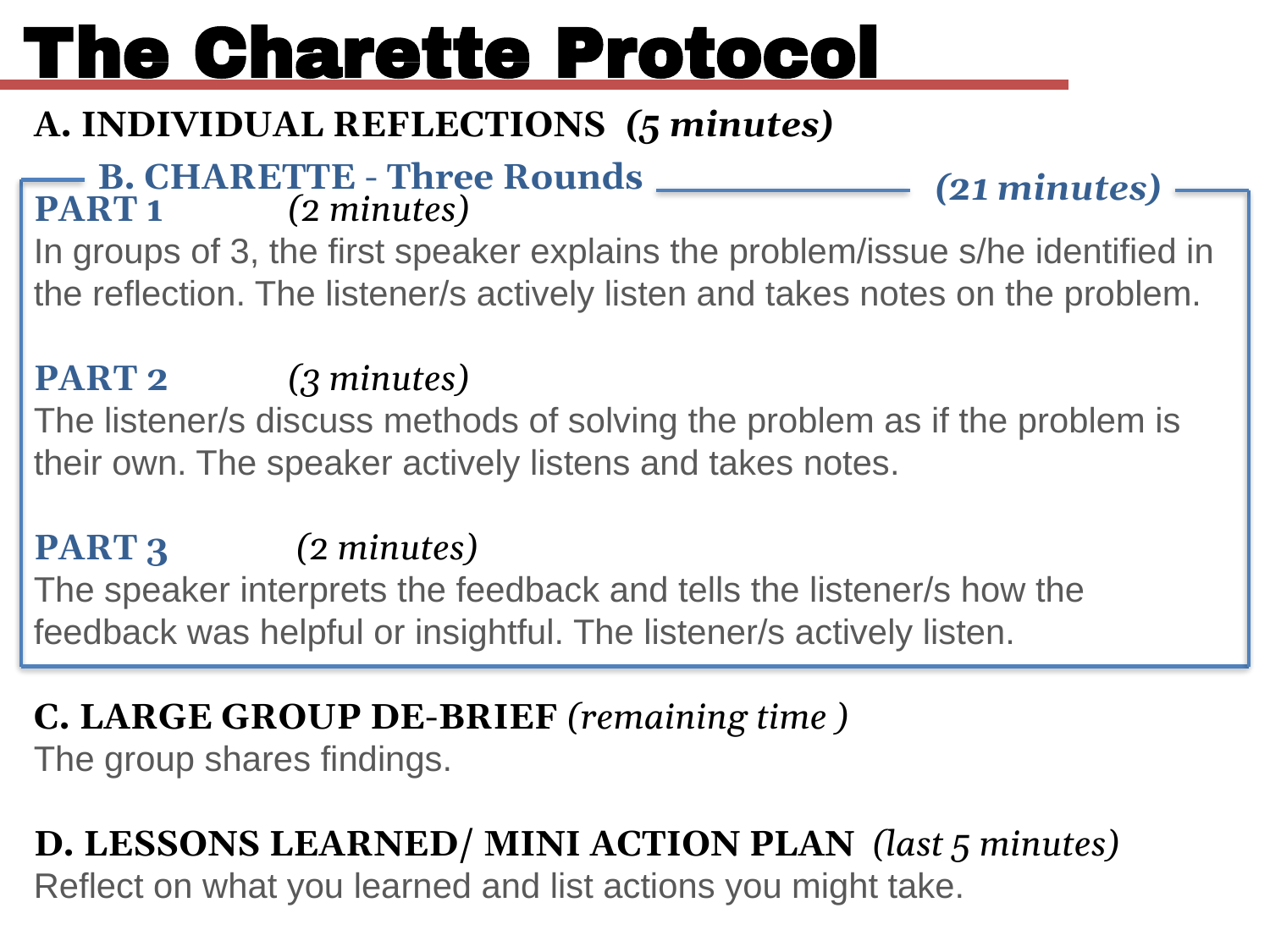

The Charette Protocol
A. INDIVIDUAL REFLECTIONS  (5 minutes)

PART 1  	(2 minutes)
In groups of 3, the first speaker explains the problem/issue s/he identified in  the reflection. The listener/s actively listen and takes notes on the problem.

PART 2 	(3 minutes)
The listener/s discuss methods of solving the problem as if the problem is their own. The speaker actively listens and takes notes.

PART 3 	 (2 minutes)
The speaker interprets the feedback and tells the listener/s how the   feedback was helpful or insightful. The listener/s actively listen.

C. LARGE GROUP DE-BRIEF (remaining time )
The group shares findings.

D. LESSONS LEARNED/ MINI ACTION PLAN  (last 5 minutes)
Reflect on what you learned and list actions you might take.
B. CHARETTE - Three Rounds
(21 minutes)